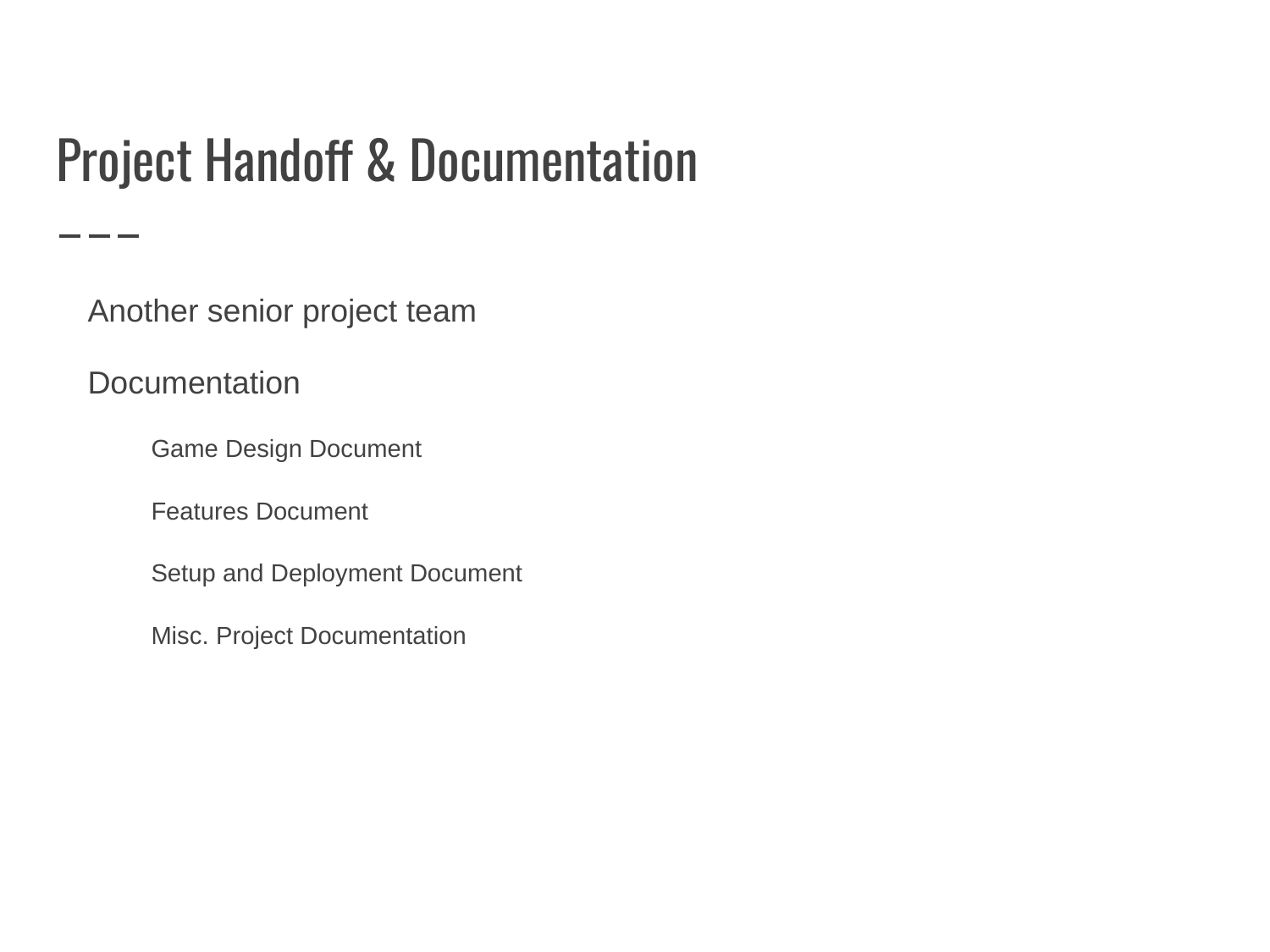

# Project Handoff & Documentation
Another senior project team
Documentation
Game Design Document
Features Document
Setup and Deployment Document
Misc. Project Documentation